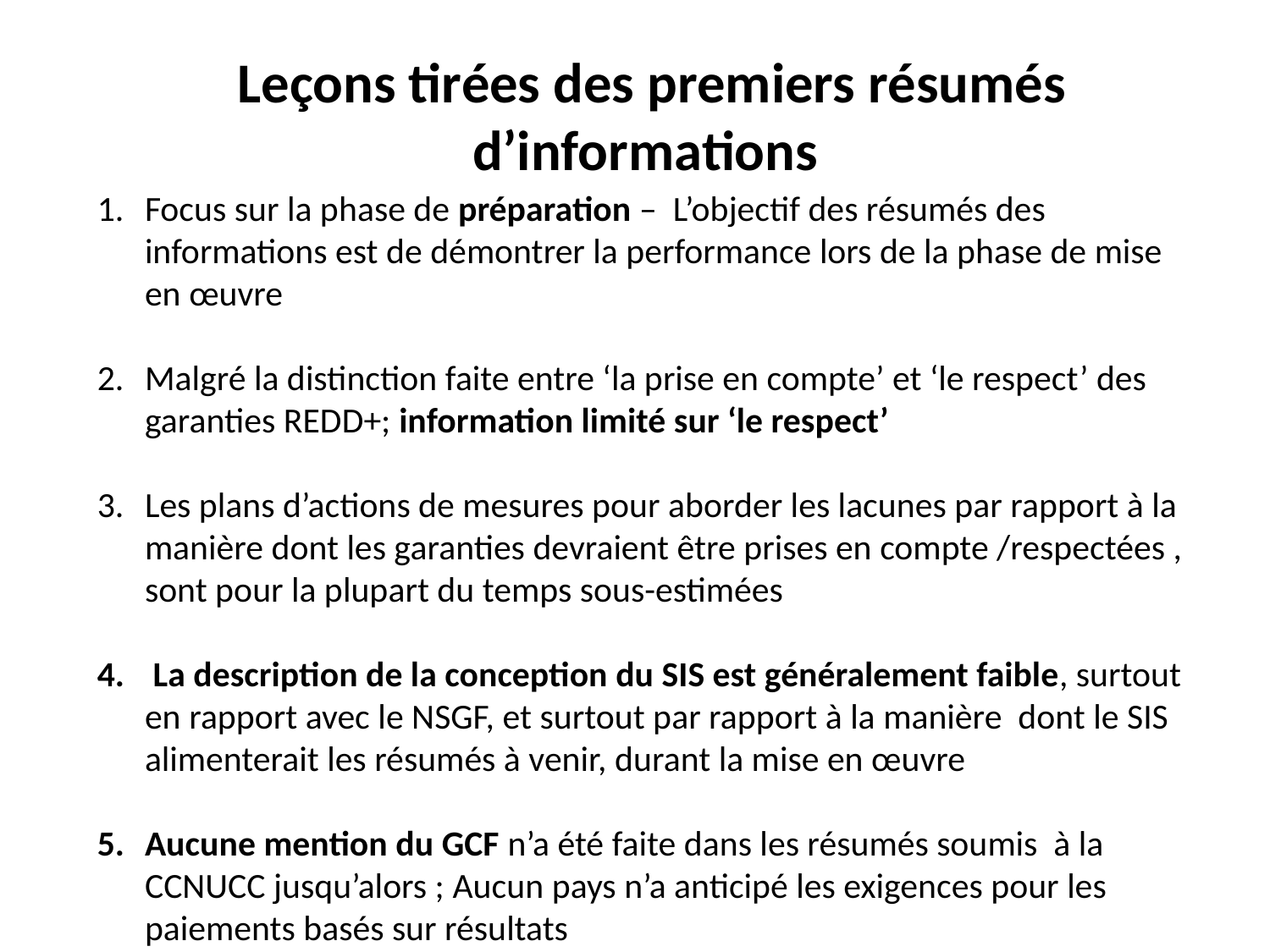

Leçons tirées des premiers résumés d’informations
Focus sur la phase de préparation –  L’objectif des résumés des informations est de démontrer la performance lors de la phase de mise en œuvre

Malgré la distinction faite entre ‘la prise en compte’ et ‘le respect’ des garanties REDD+; information limité sur ‘le respect’

Les plans d’actions de mesures pour aborder les lacunes par rapport à la manière dont les garanties devraient être prises en compte /respectées , sont pour la plupart du temps sous-estimées

 La description de la conception du SIS est généralement faible, surtout en rapport avec le NSGF, et surtout par rapport à la manière  dont le SIS alimenterait les résumés à venir, durant la mise en œuvre

Aucune mention du GCF n’a été faite dans les résumés soumis  à la CCNUCC jusqu’alors ; Aucun pays n’a anticipé les exigences pour les paiements basés sur résultats